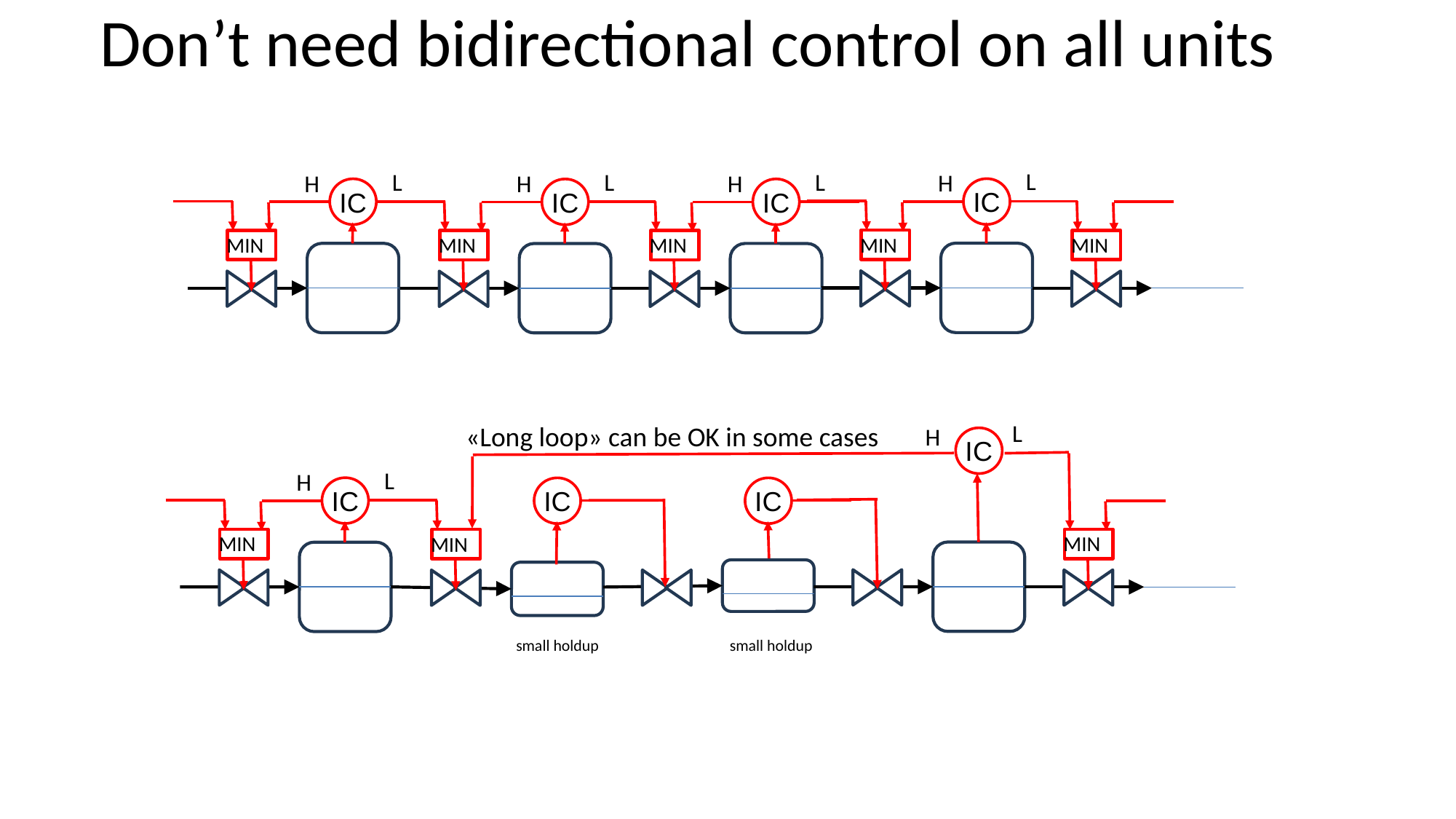

# Don’t need bidirectional control on all units
L
H
IC

MIN

L
H
IC

MIN

L
H
IC

MIN

L
H
IC

MIN

MIN

L
«Long loop» can be OK in some cases
H
IC

L
H

IC
IC
IC

MIN

MIN

MIN

small holdup
small holdup